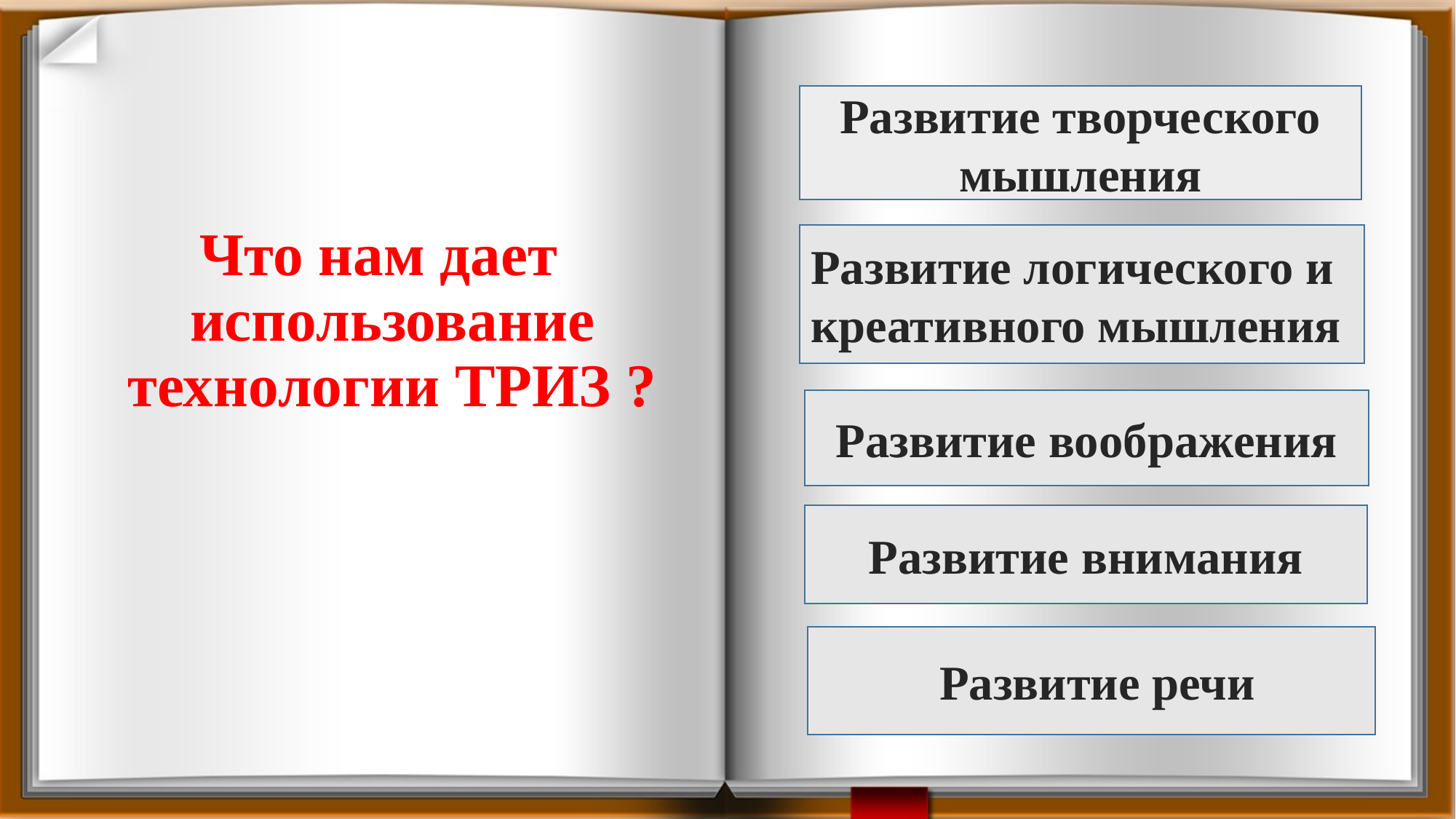

Развитие творческого мышления
Что нам дает использование технологии ТРИЗ ?
Развитие логического и креативного мышления
Развитие воображения
Развитие внимания
 Развитие речи